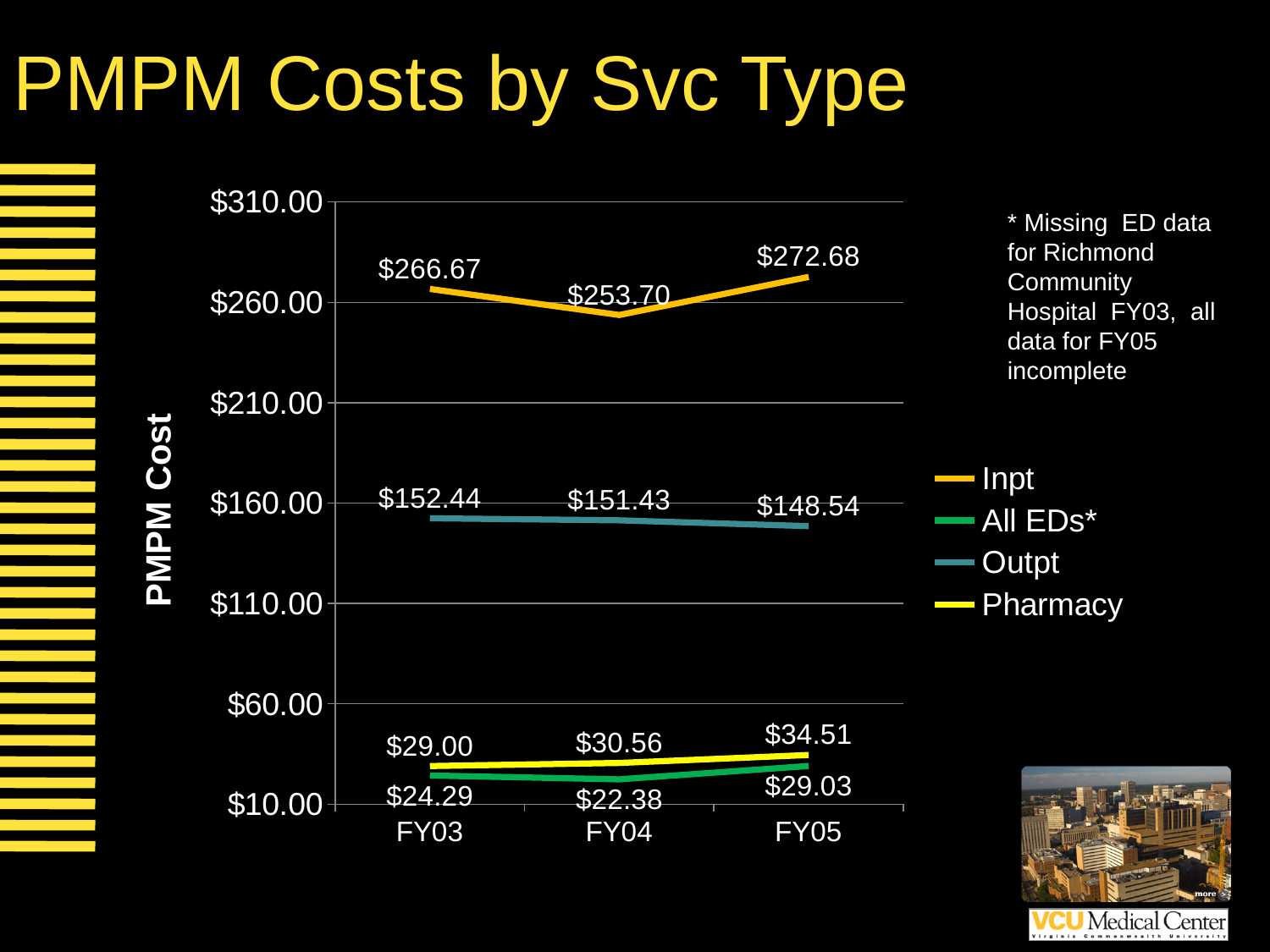

# PMPM Costs by Svc Type

### Chart

| Category | Inpt  | All EDs* | Outpt  | Pharmacy  |
|---|---|---|---|---|
| FY03 | 266.672780541442 | 24.29330930275863 | 152.4414137249163 | 29.00133817491775 |
| FY04 | 253.6988122180836 | 22.38284046081067 | 151.4287163468341 | 30.56051668316907 |
| FY05 | 272.6764047069429 | 29.02523930830065 | 148.5353718020516 | 34.51128498449683 |
* Missing  ED data for Richmond Community Hospital  FY03,  all data for FY05 incomplete